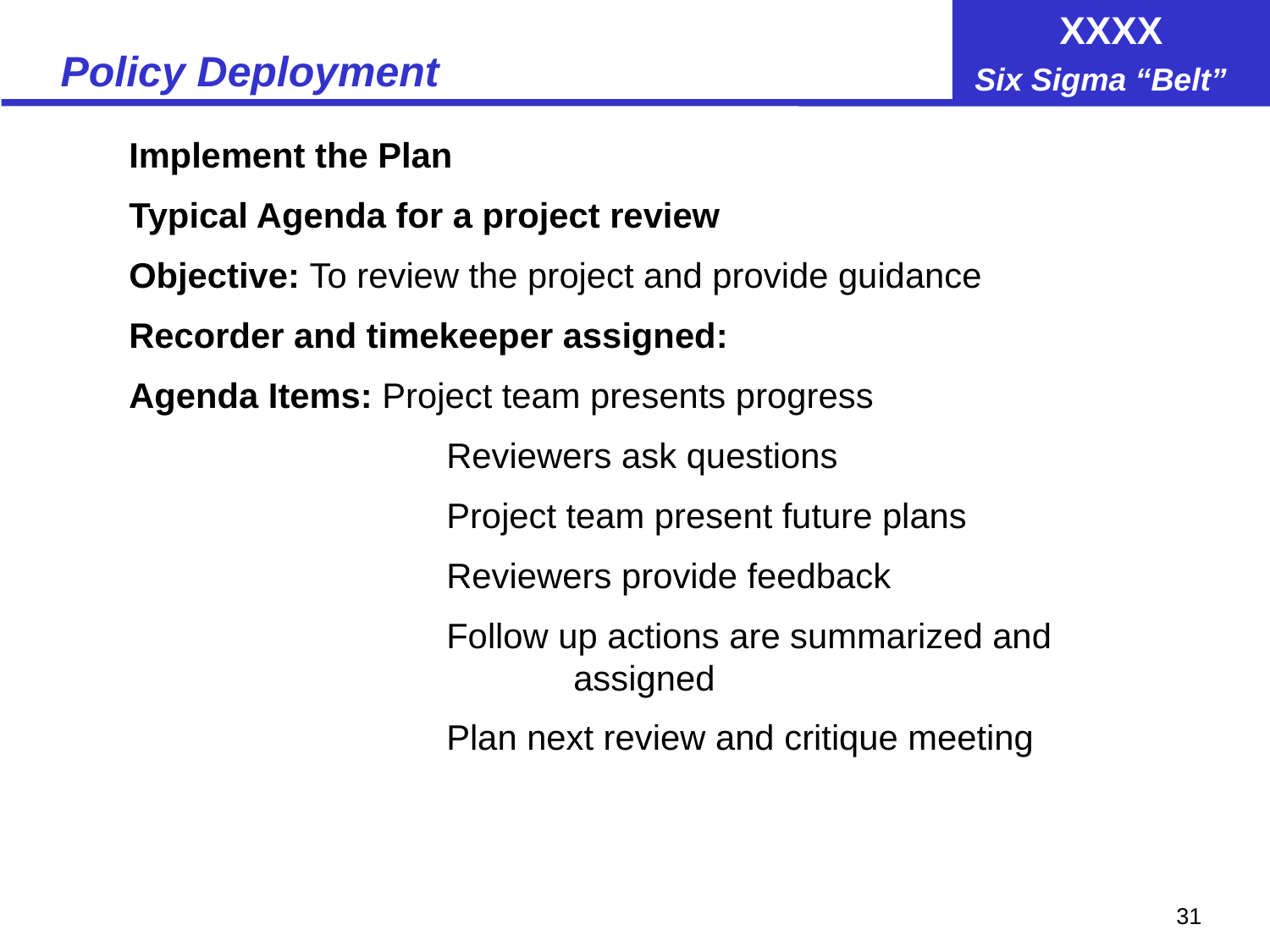

# Policy Deployment
Implement the Plan
Typical Agenda for a project review
Objective: To review the project and provide guidance
Recorder and timekeeper assigned:
Agenda Items: Project team presents progress
			Reviewers ask questions
			Project team present future plans
			Reviewers provide feedback
			Follow up actions are summarized and 				assigned
			Plan next review and critique meeting